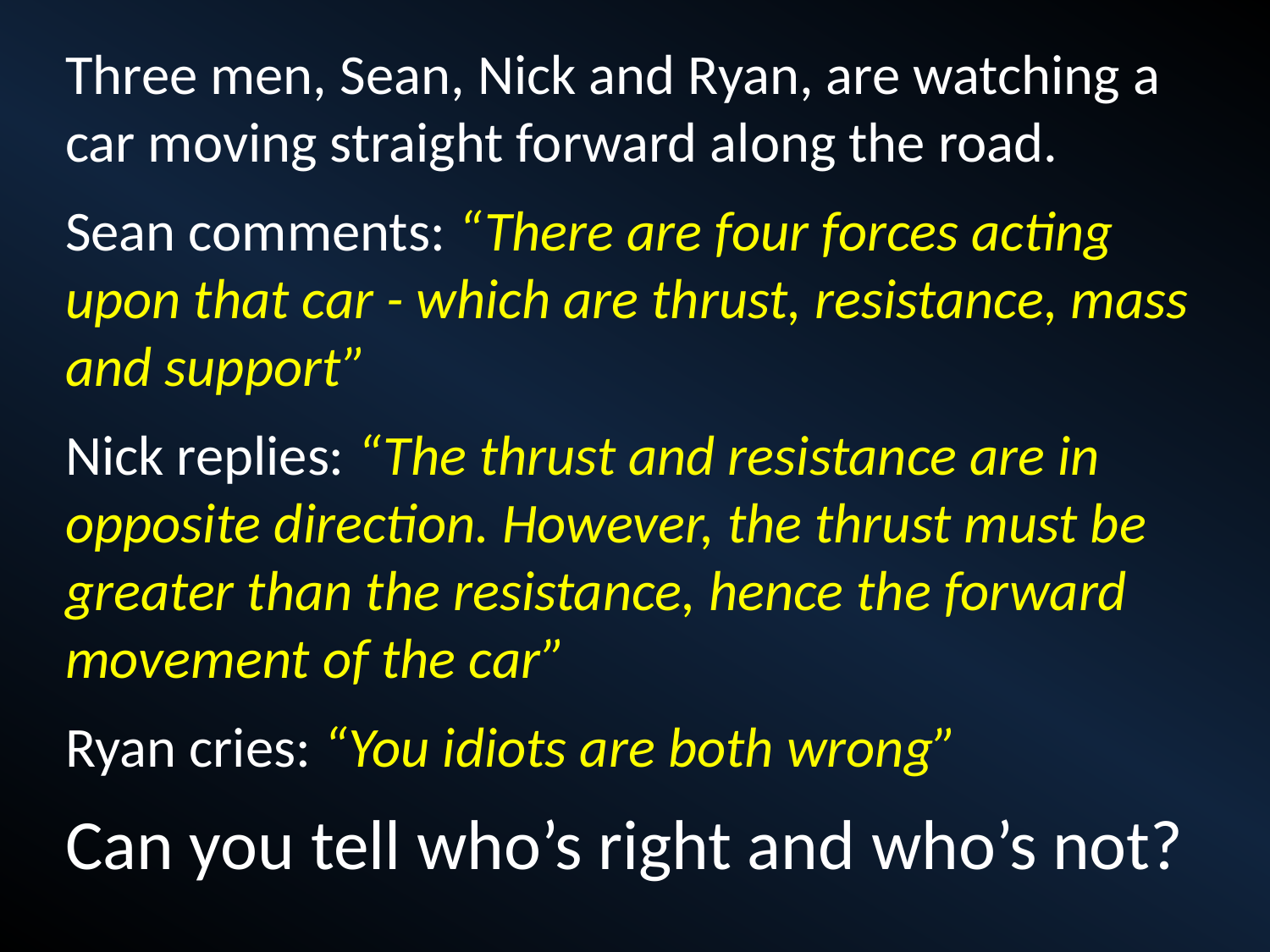

Three men, Sean, Nick and Ryan, are watching a car moving straight forward along the road.
Sean comments: “There are four forces acting upon that car - which are thrust, resistance, mass and support”
Nick replies: “The thrust and resistance are in opposite direction. However, the thrust must be greater than the resistance, hence the forward movement of the car”
Ryan cries: “You idiots are both wrong”
Can you tell who’s right and who’s not?